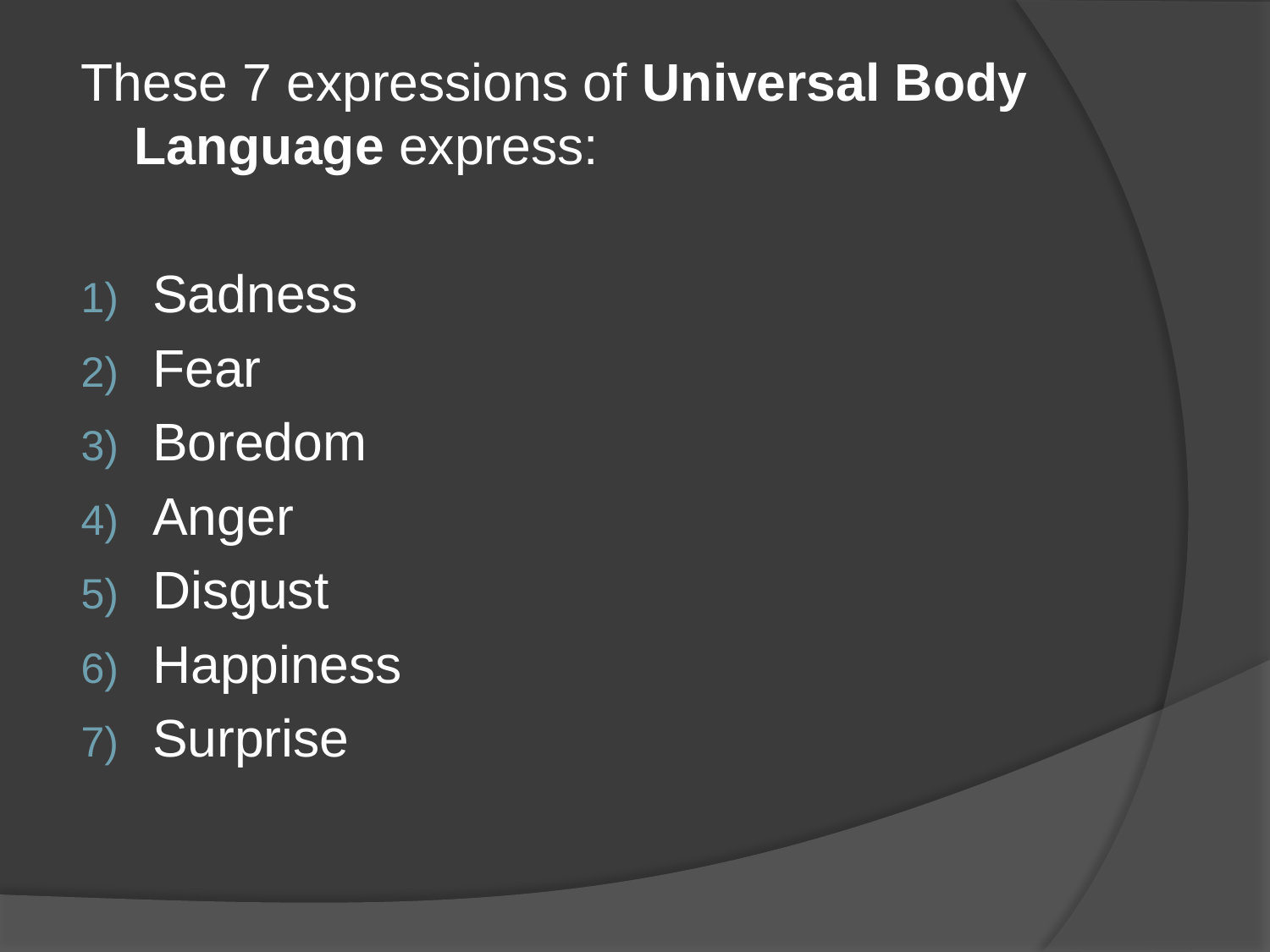

These 7 expressions of Universal Body Language express:

Sadness
Fear
Boredom
Anger
Disgust
Happiness
Surprise